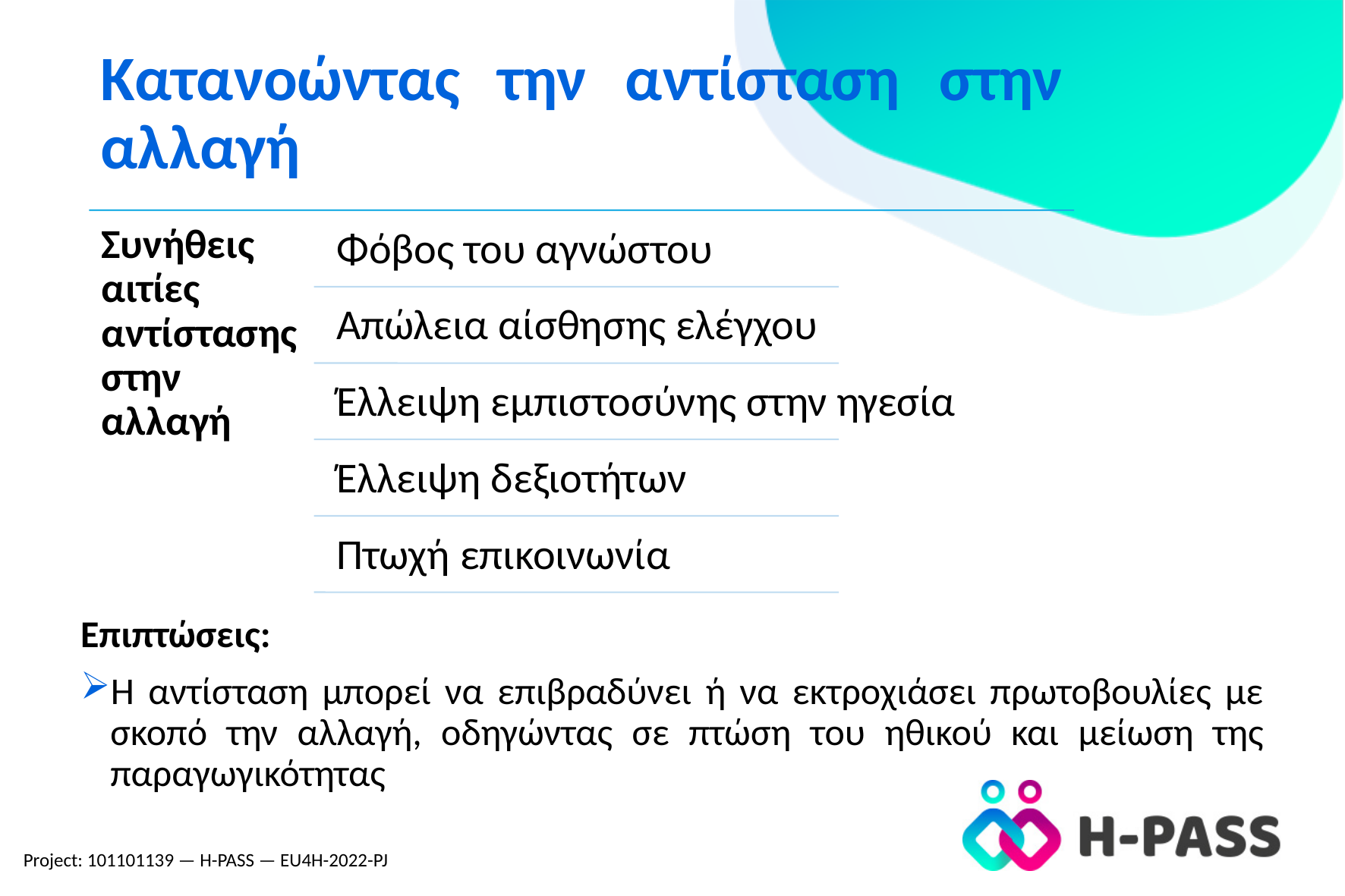

Κατανοώντας την αντίσταση στην αλλαγή
Συνήθεις αιτίες αντίστασης στην αλλαγή
Φόβος του αγνώστου
Απώλεια αίσθησης ελέγχου
Έλλειψη εμπιστοσύνης στην ηγεσία
Έλλειψη δεξιοτήτων
Πτωχή επικοινωνία
Επιπτώσεις:
Η αντίσταση μπορεί να επιβραδύνει ή να εκτροχιάσει πρωτοβουλίες με σκοπό την αλλαγή, οδηγώντας σε πτώση του ηθικού και μείωση της παραγωγικότητας

Project: 101101139 — H-PASS — EU4H-2022-PJ